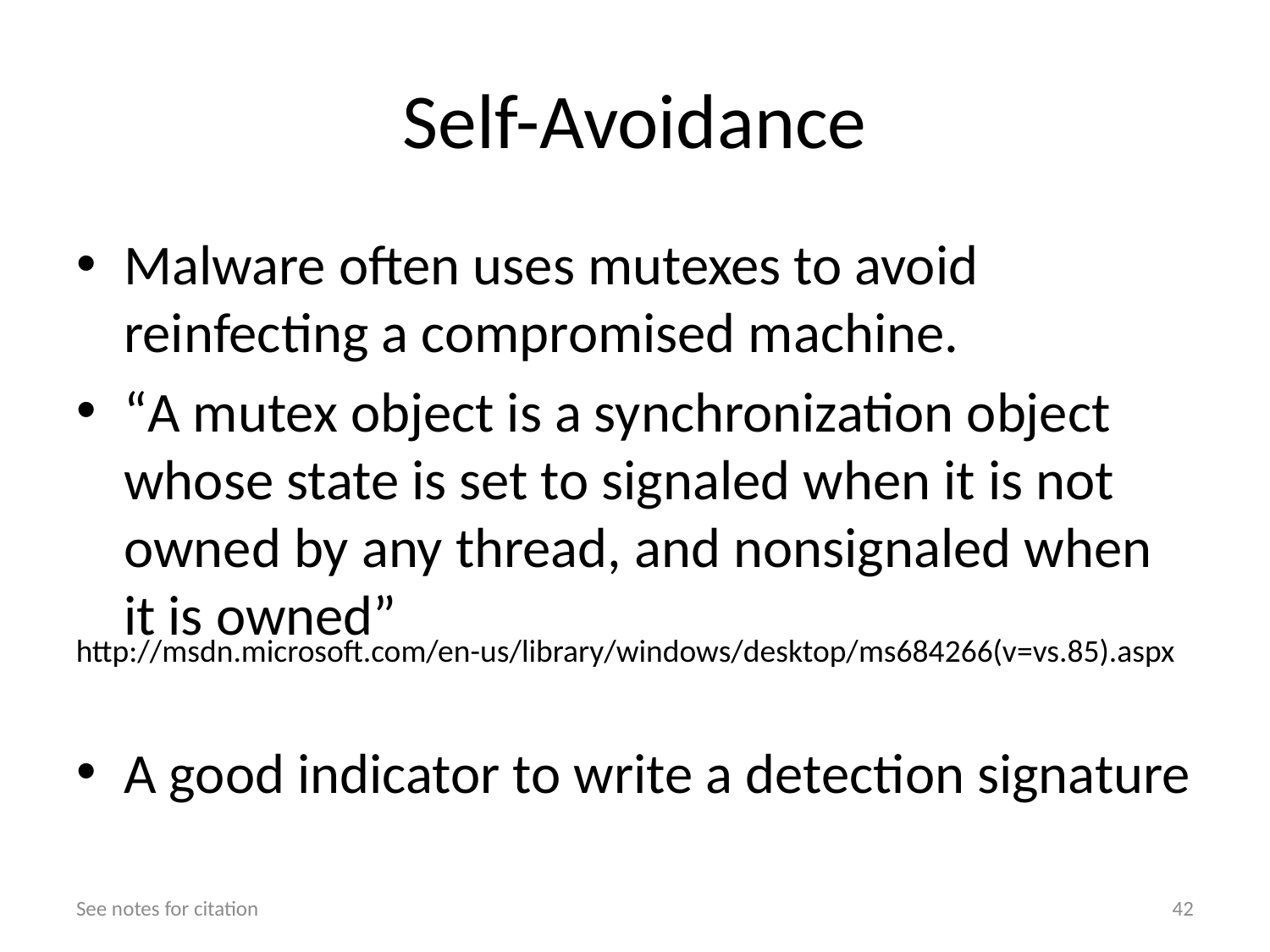

# Self-Avoidance
Malware often uses mutexes to avoid reinfecting a compromised machine.
“A mutex object is a synchronization object whose state is set to signaled when it is not owned by any thread, and nonsignaled when it is owned”

A good indicator to write a detection signature

http://msdn.microsoft.com/en-us/library/windows/desktop/ms684266(v=vs.85).aspx
See notes for citation
42